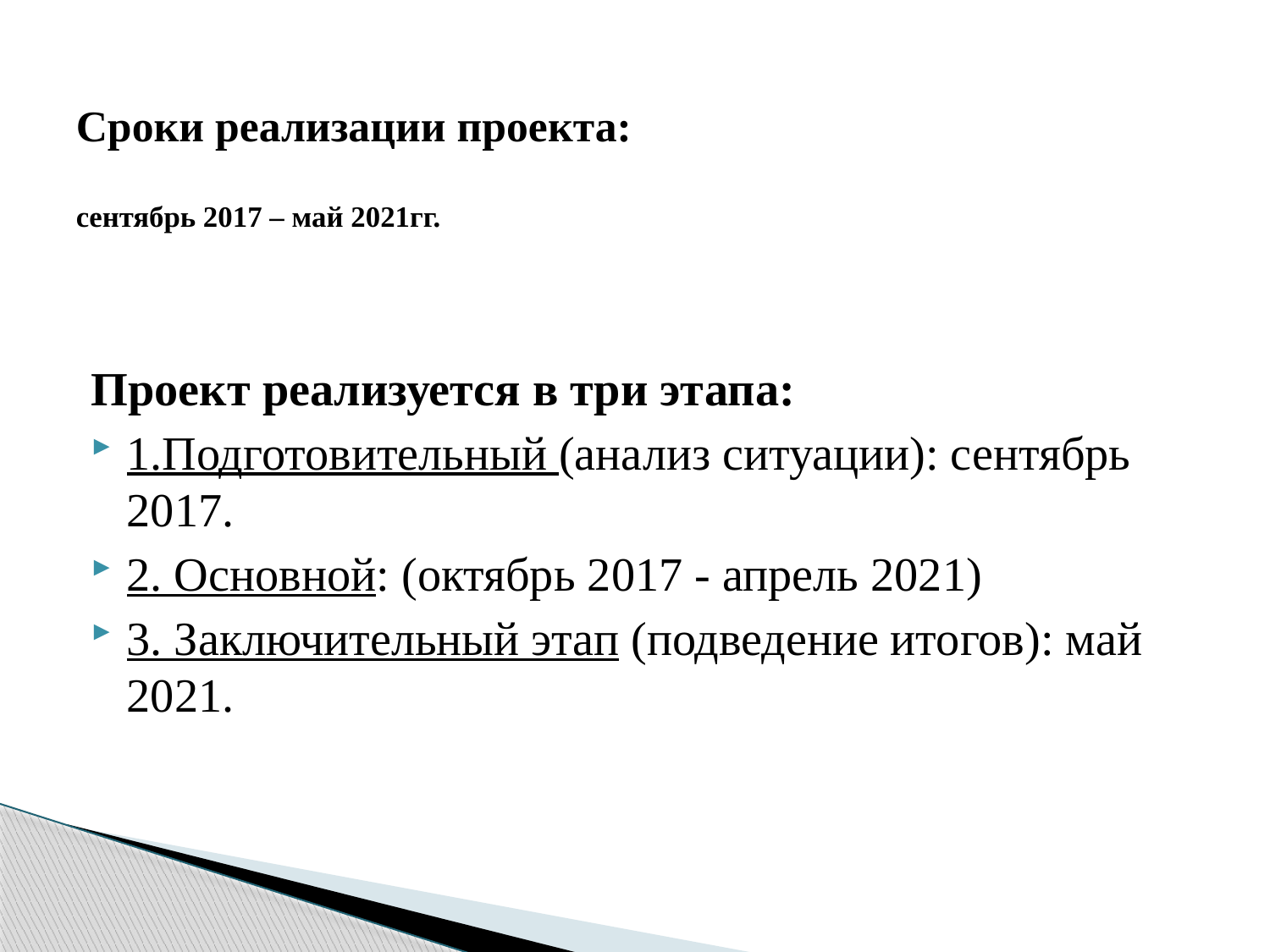

# Сроки реализации проекта: сентябрь 2017 – май 2021гг.

Проект реализуется в три этапа:
1.Подготовительный (анализ ситуации): сентябрь 2017.
2. Основной: (октябрь 2017 - апрель 2021)
3. Заключительный этап (подведение итогов): май 2021.